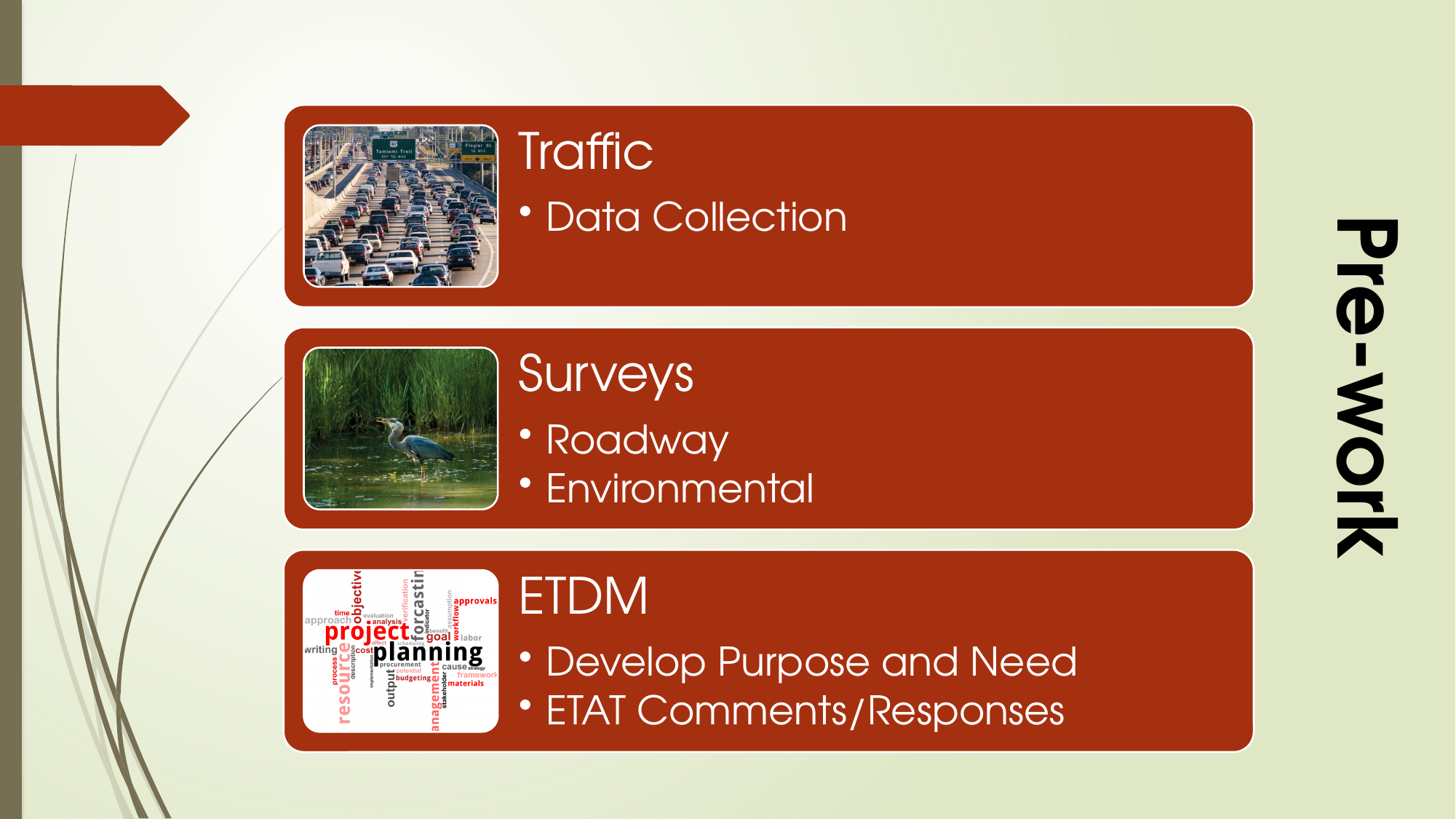

Traffic
Data Collection
Surveys
Roadway
Environmental
ETDM
Develop Purpose and Need
ETAT Comments/Responses
Pre-work